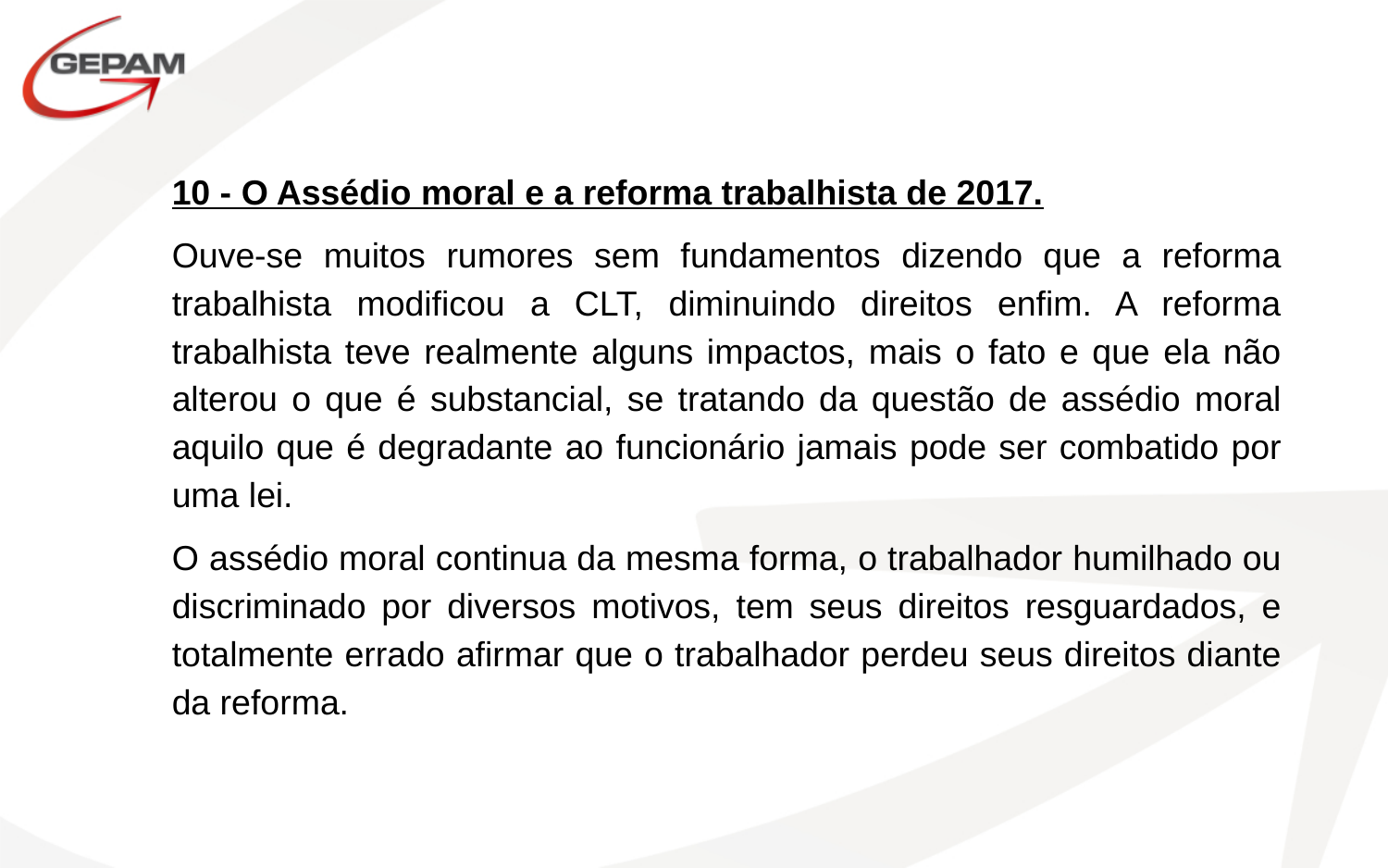

10 - O Assédio moral e a reforma trabalhista de 2017.
Ouve-se muitos rumores sem fundamentos dizendo que a reforma trabalhista modificou a CLT, diminuindo direitos enfim. A reforma trabalhista teve realmente alguns impactos, mais o fato e que ela não alterou o que é substancial, se tratando da questão de assédio moral aquilo que é degradante ao funcionário jamais pode ser combatido por uma lei.
O assédio moral continua da mesma forma, o trabalhador humilhado ou discriminado por diversos motivos, tem seus direitos resguardados, e totalmente errado afirmar que o trabalhador perdeu seus direitos diante da reforma.